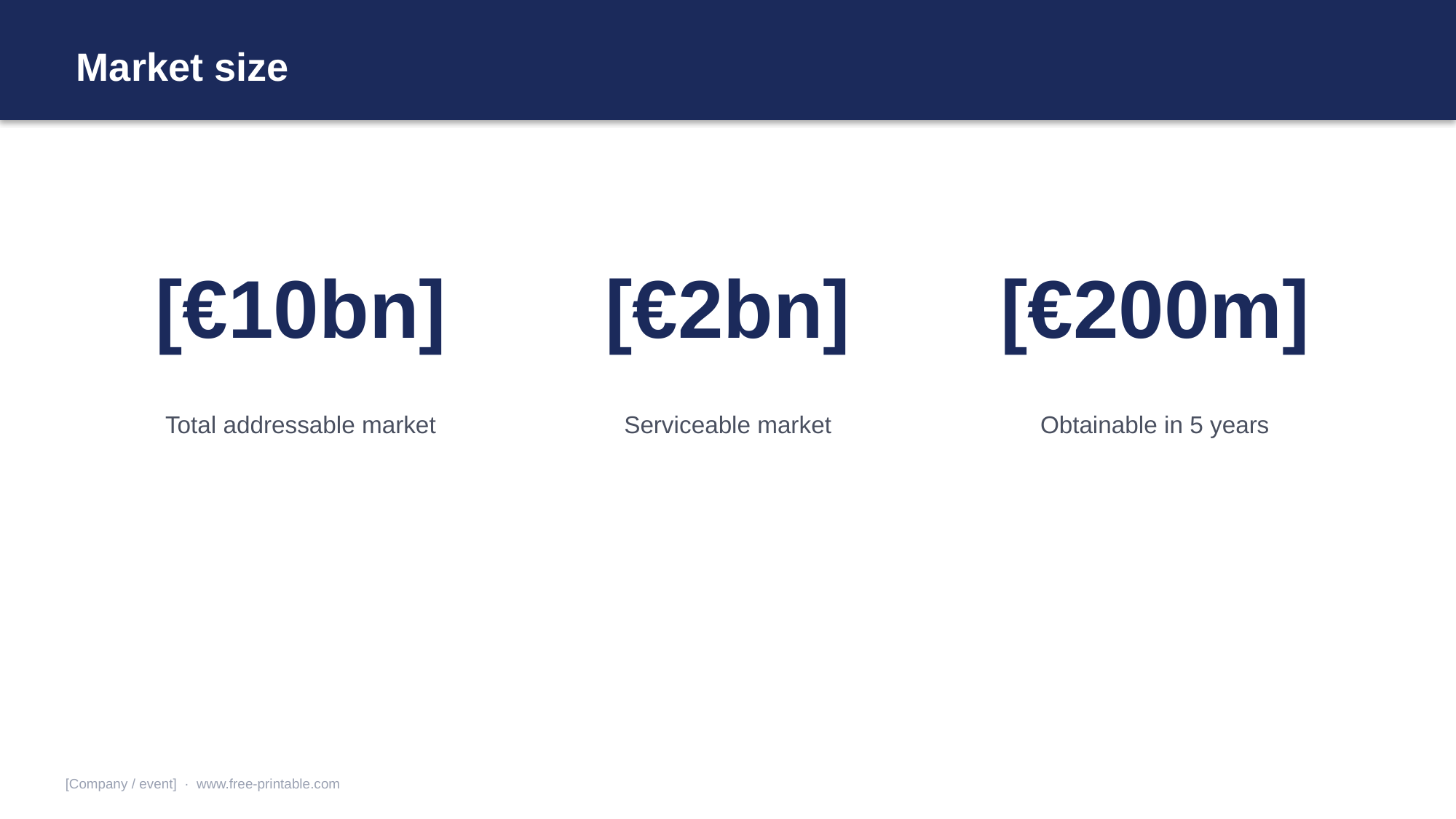

Market size
[€10bn]
[€2bn]
[€200m]
Total addressable market
Serviceable market
Obtainable in 5 years
[Company / event]  ·  www.free-printable.com